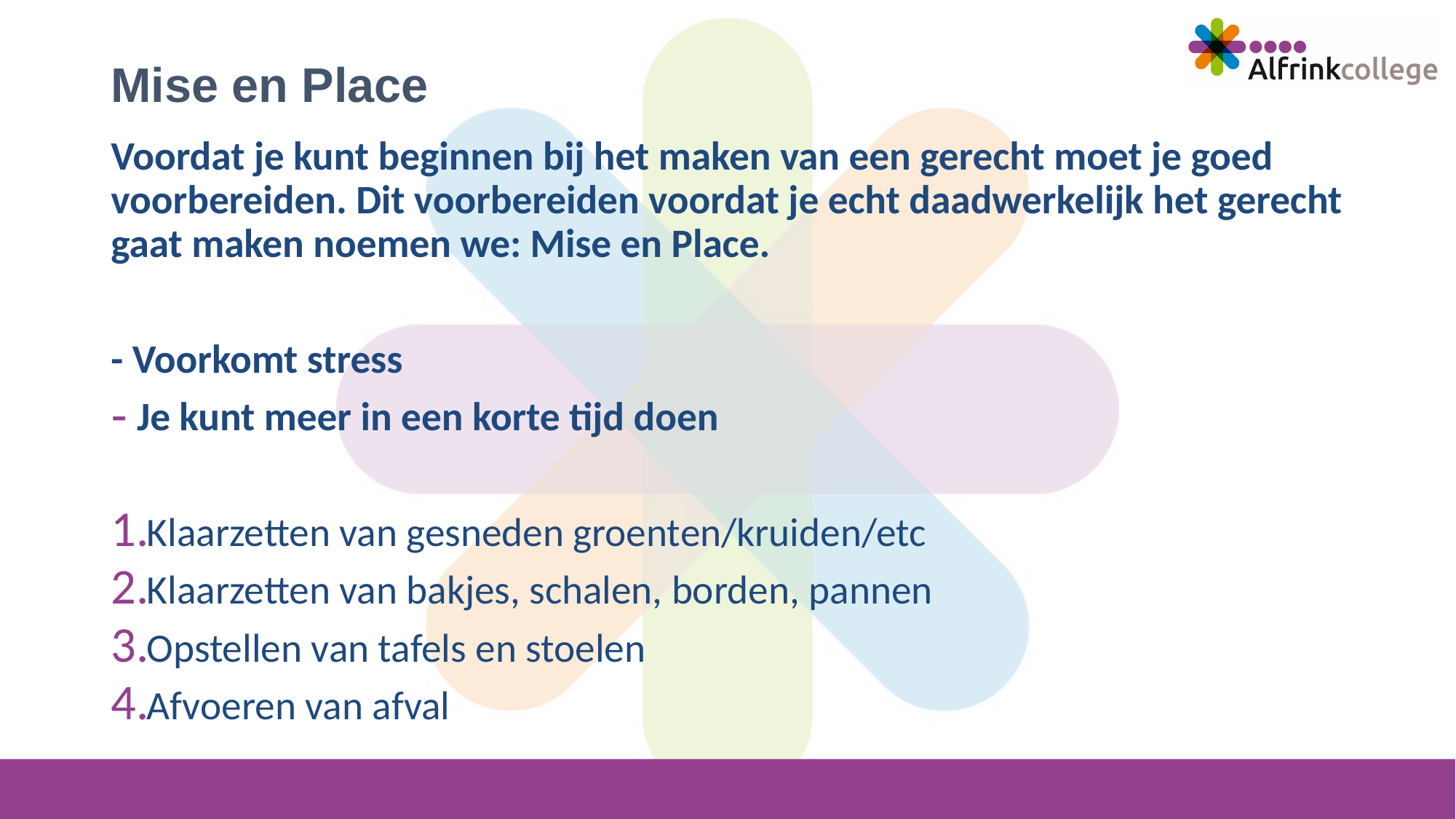

# Mise en Place
Voordat je kunt beginnen bij het maken van een gerecht moet je goed voorbereiden. Dit voorbereiden voordat je echt daadwerkelijk het gerecht gaat maken noemen we: Mise en Place.

- Voorkomt stress
Je kunt meer in een korte tijd doen

Klaarzetten van gesneden groenten/kruiden/etc
Klaarzetten van bakjes, schalen, borden, pannen
Opstellen van tafels en stoelen
Afvoeren van afval